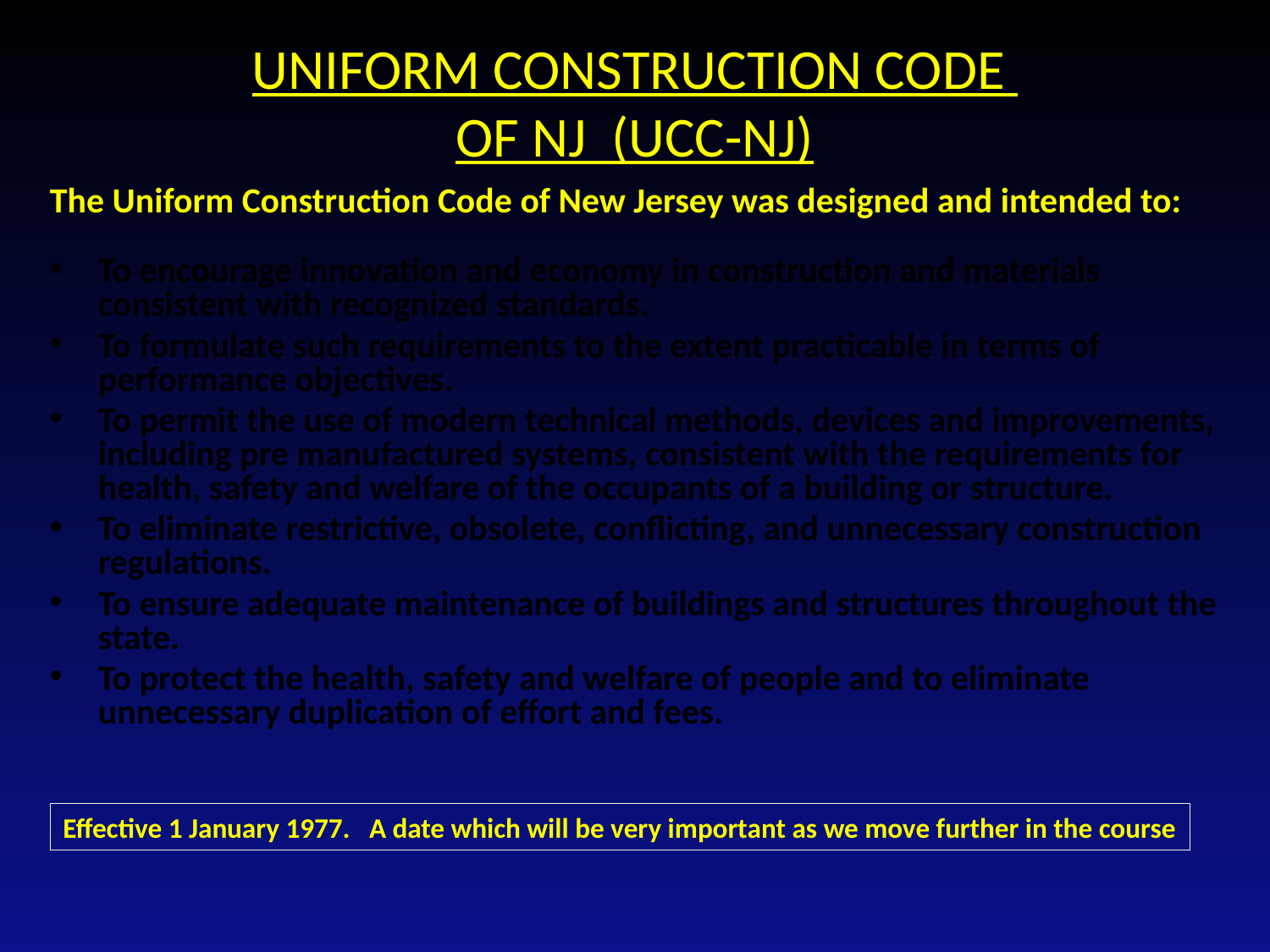

# UNIFORM CONSTRUCTION CODE OF NJ  (UCC-NJ)
The Uniform Construction Code of New Jersey was designed and intended to:

To encourage innovation and economy in construction and materials consistent with recognized standards.
To formulate such requirements to the extent practicable in terms of performance objectives.
To permit the use of modern technical methods, devices and improvements, including pre manufactured systems, consistent with the requirements for health, safety and welfare of the occupants of a building or structure.
To eliminate restrictive, obsolete, conflicting, and unnecessary construction regulations.
To ensure adequate maintenance of buildings and structures throughout the state.
To protect the health, safety and welfare of people and to eliminate unnecessary duplication of effort and fees.
Effective 1 January 1977.   A date which will be very important as we move further in the course